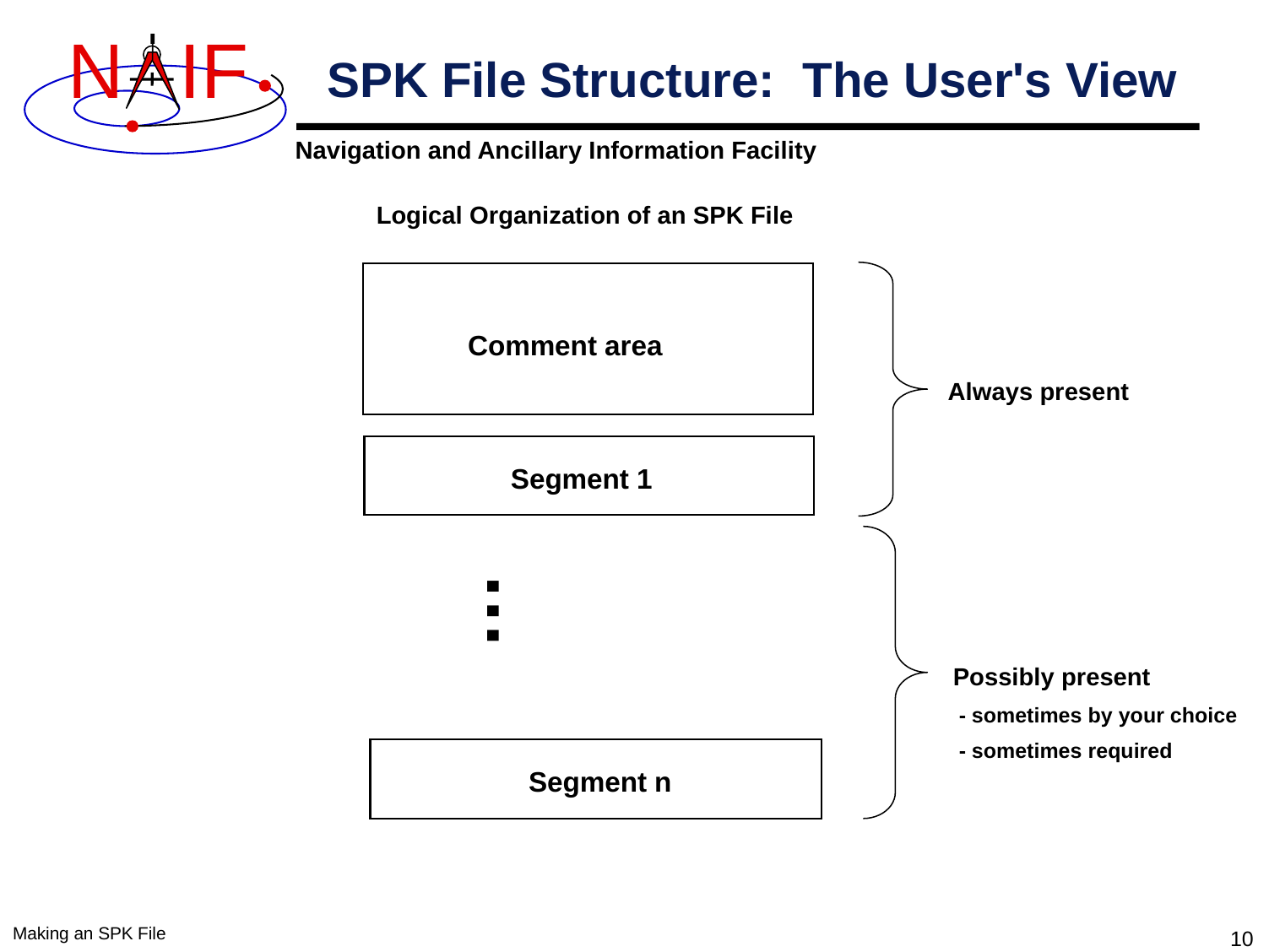

# SPK File Structure:  The User's View
Logical Organization of an SPK File

Comment area
Always present

Segment 1

…
Possibly present
 - sometimes by your choice
 - sometimes required

Segment n
Making an SPK File
10